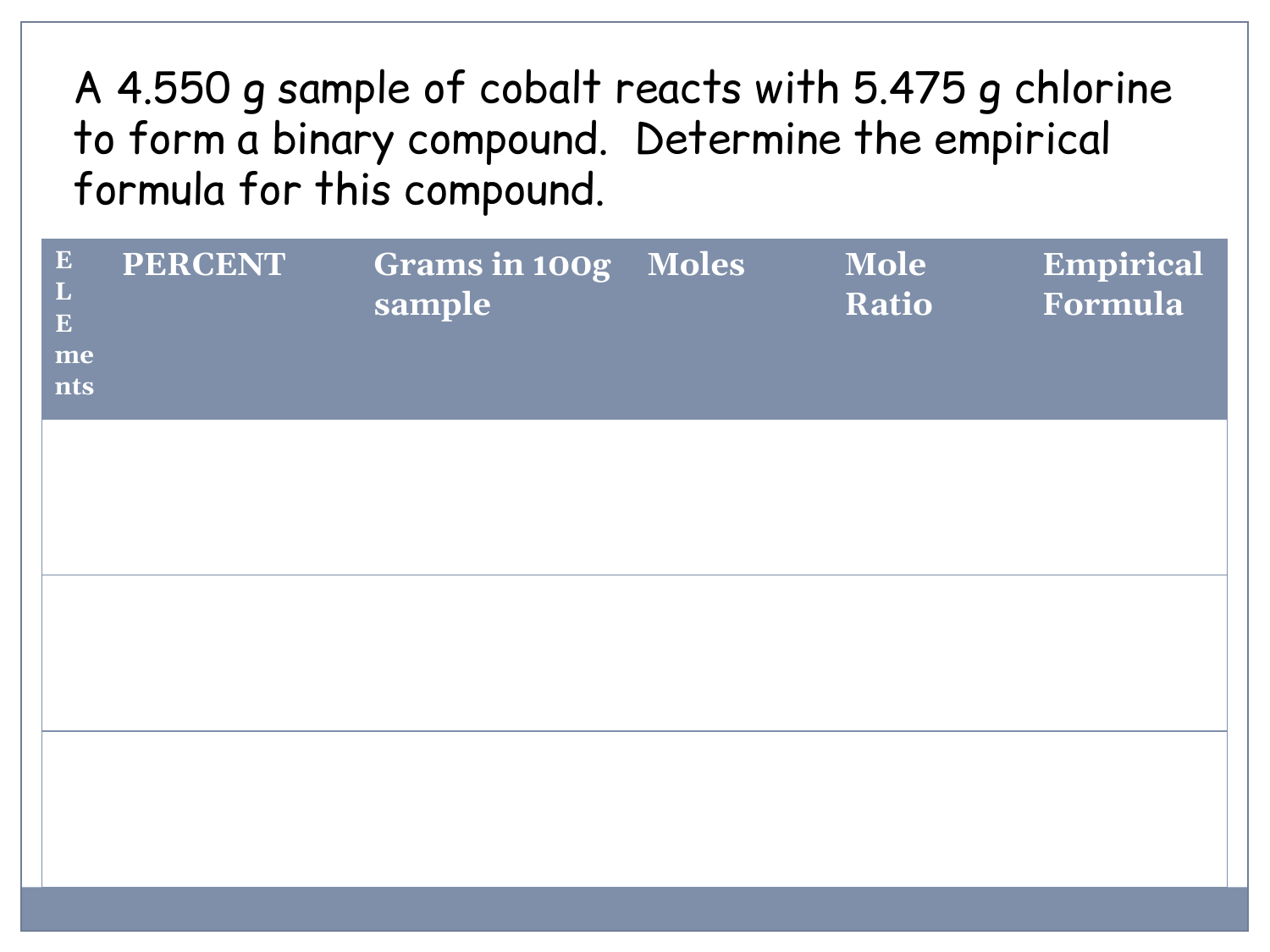

A 4.550 g sample of cobalt reacts with 5.475 g chlorine to form a binary compound.  Determine the empirical formula for this compound.
| E L E ments | PERCENT | Grams in 100g sample | Moles | Mole Ratio | Empirical Formula |
| --- | --- | --- | --- | --- | --- |
|  |  |  |  |  |  |
|  |  |  |  |  |  |
|  |  |  |  |  |  |